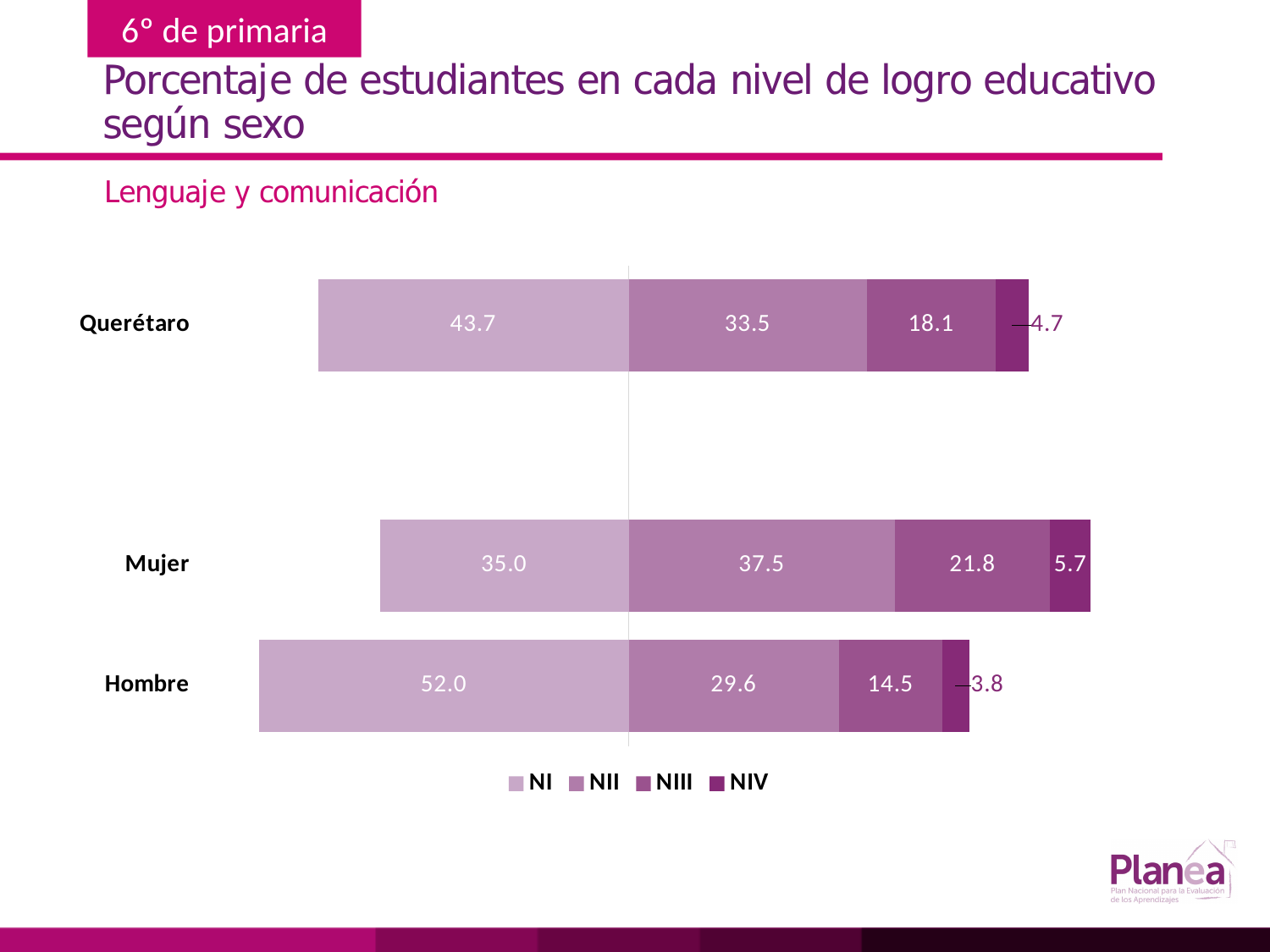

# Porcentaje de estudiantes en cada nivel de logro educativo según sexo

Lenguaje y comunicación

### Chart

| Category |  |  |  |  |
|---|---|---|---|---|
| Hombre | -52.0 | 29.6 | 14.5 | 3.8 |
| Mujer | -35.0 | 37.5 | 21.8 | 5.7 |
|  | None | None | None | None |
| Querétaro | -43.7 | 33.5 | 18.1 | 4.7 |